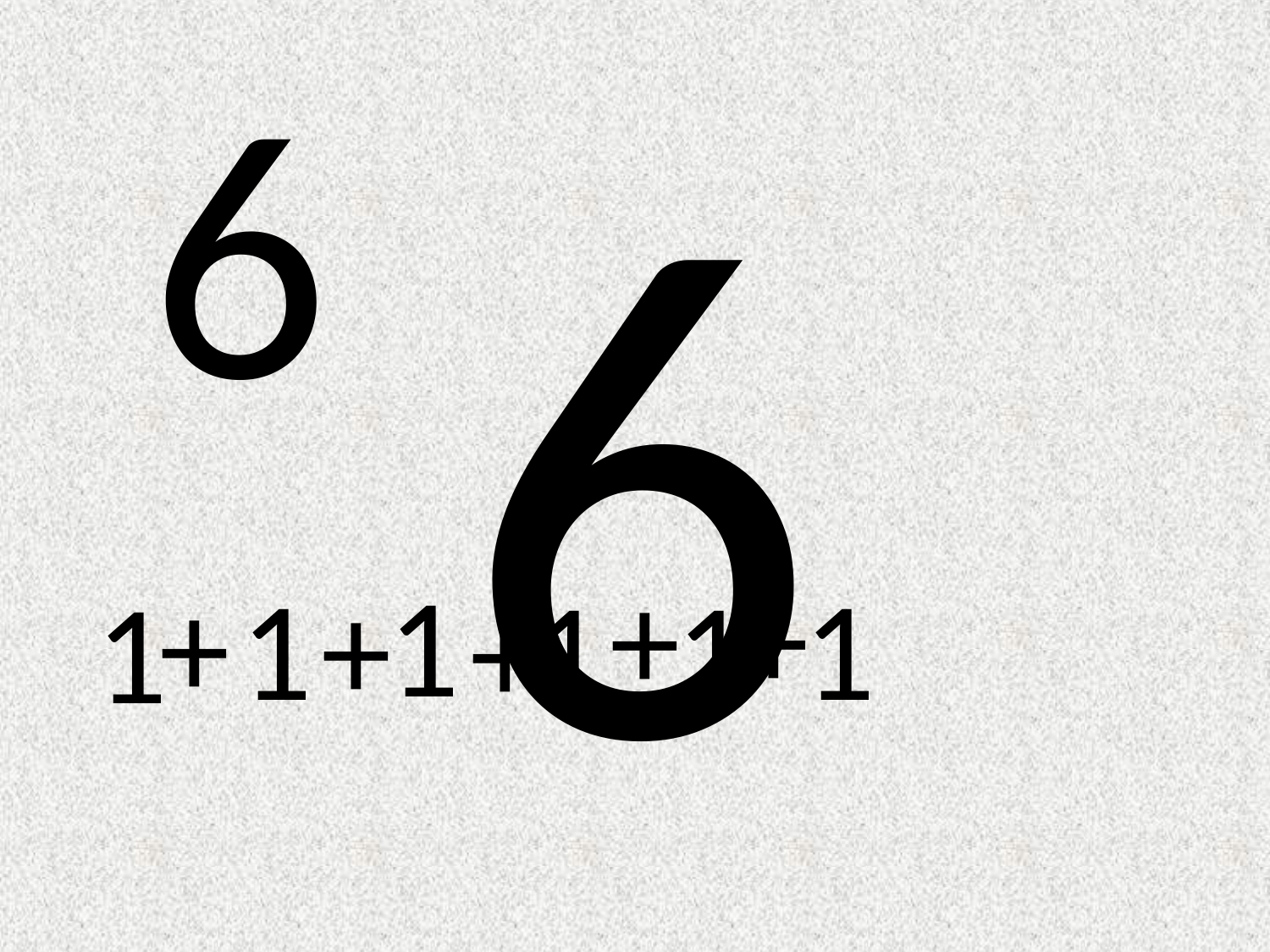

6
6
+
+

1
+
1
1
+
1
1
1
+